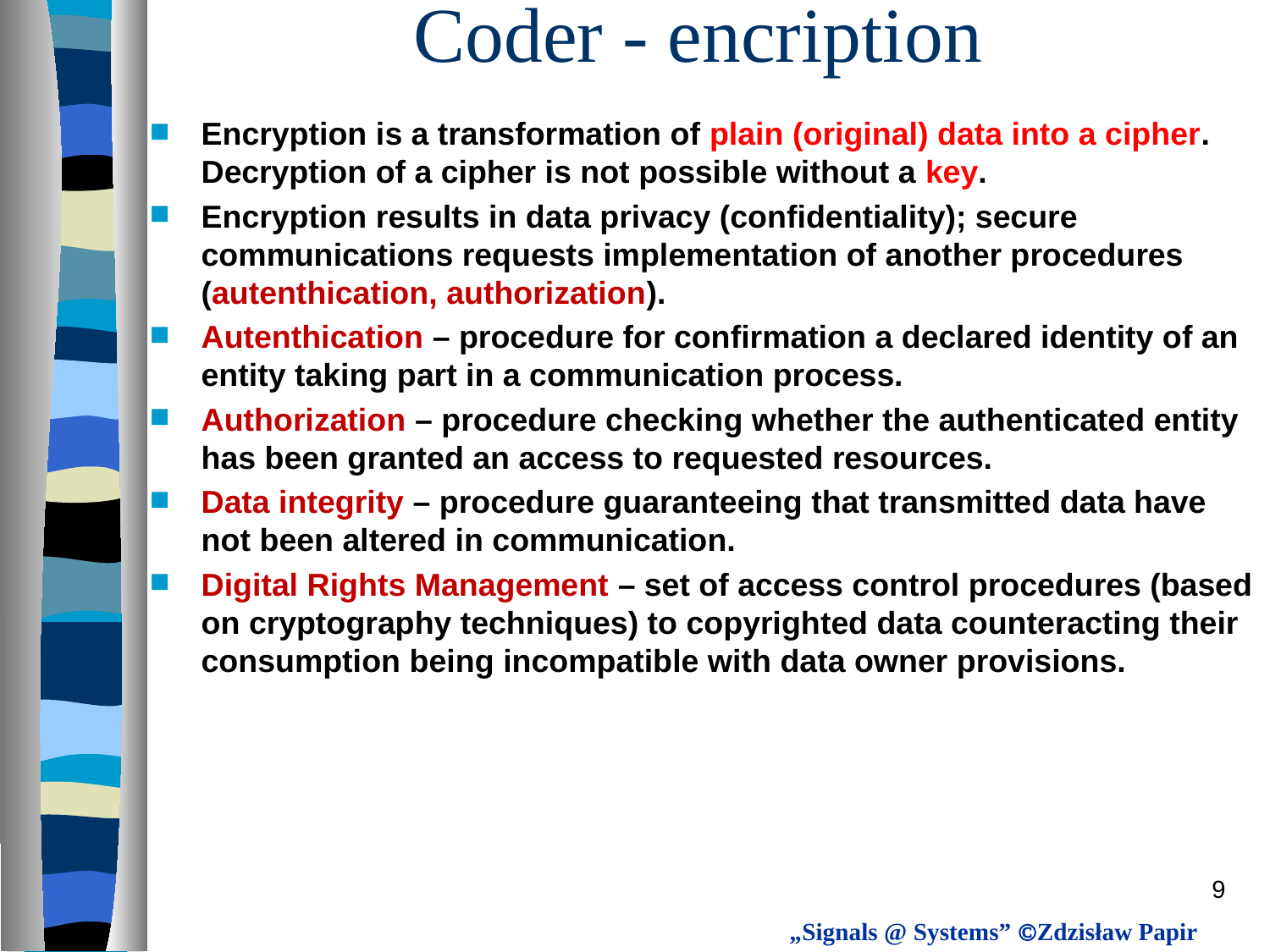

Coder - encription
Encryption is a transformation of plain (original) data into a cipher. Decryption of a cipher is not possible without a key.
Encryption results in data privacy (confidentiality); secure communications requests implementation of another procedures (autenthication, authorization).
Autenthication – procedure for confirmation a declared identity of an entity taking part in a communication process.
Authorization – procedure checking whether the authenticated entity has been granted an access to requested resources.
Data integrity – procedure guaranteeing that transmitted data have not been altered in communication.
Digital Rights Management – set of access control procedures (based on cryptography techniques) to copyrighted data counteracting their consumption being incompatible with data owner provisions.

9
„Signals @ Systems” ©Zdzisław Papir